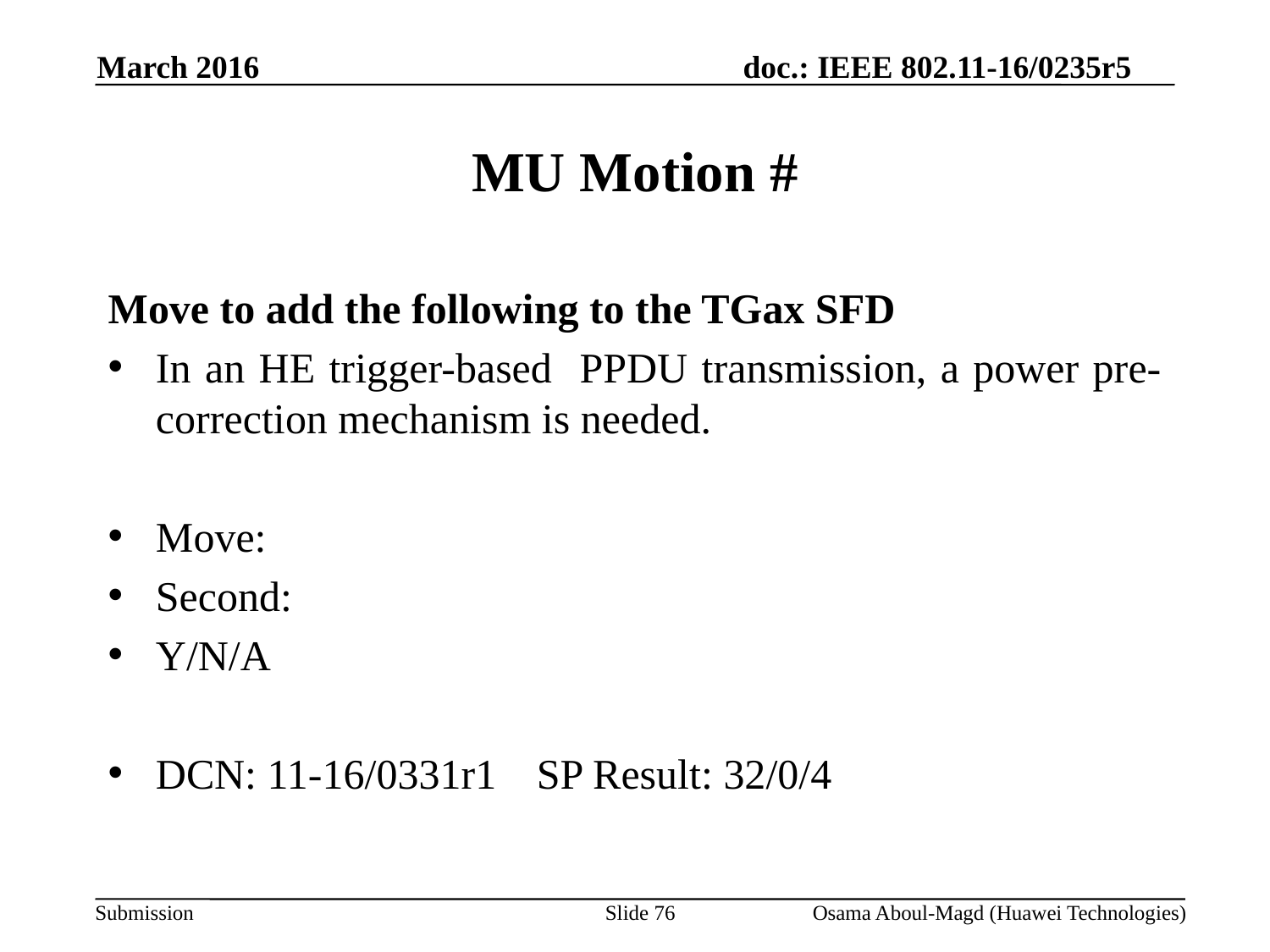

March 2016
# MU Motion #
Move to add the following to the TGax SFD
In an HE trigger-based  PPDU transmission, a power pre-correction mechanism is needed.

Move:
Second:
Y/N/A

DCN: 11-16/0331r1	SP Result: 32/0/4

Slide 76
Osama Aboul-Magd (Huawei Technologies)